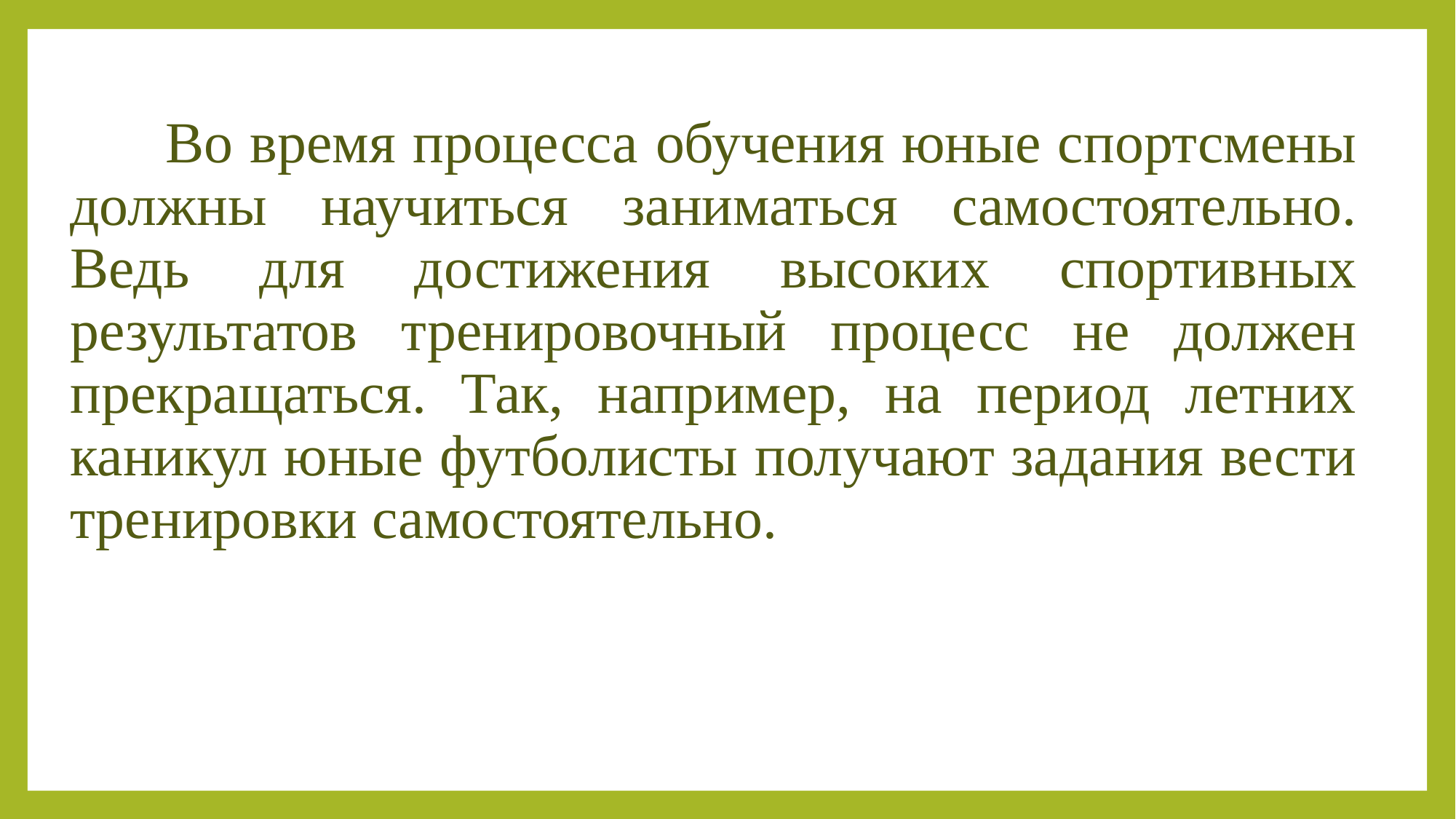

# Во время процесса обучения юные спортсмены должны научиться заниматься самостоятельно. Ведь для достижения высоких спортивных результатов тренировочный процесс не должен прекращаться. Так, например, на период летних каникул юные футболисты получают задания вести тренировки самостоятельно.